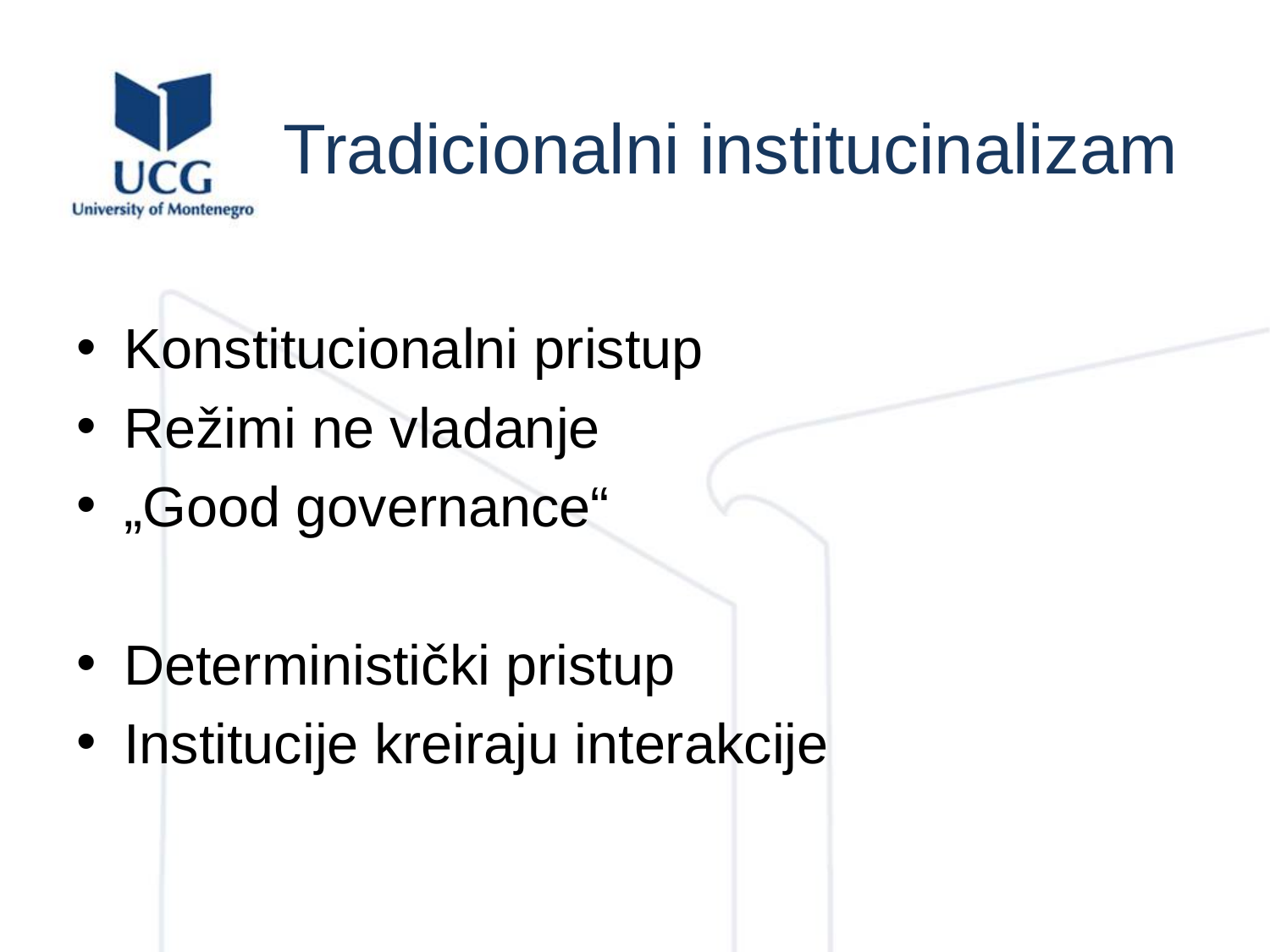

# Tradicionalni institucinalizam
Konstitucionalni pristup
Režimi ne vladanje
„Good governance“

Deterministički pristup
Institucije kreiraju interakcije